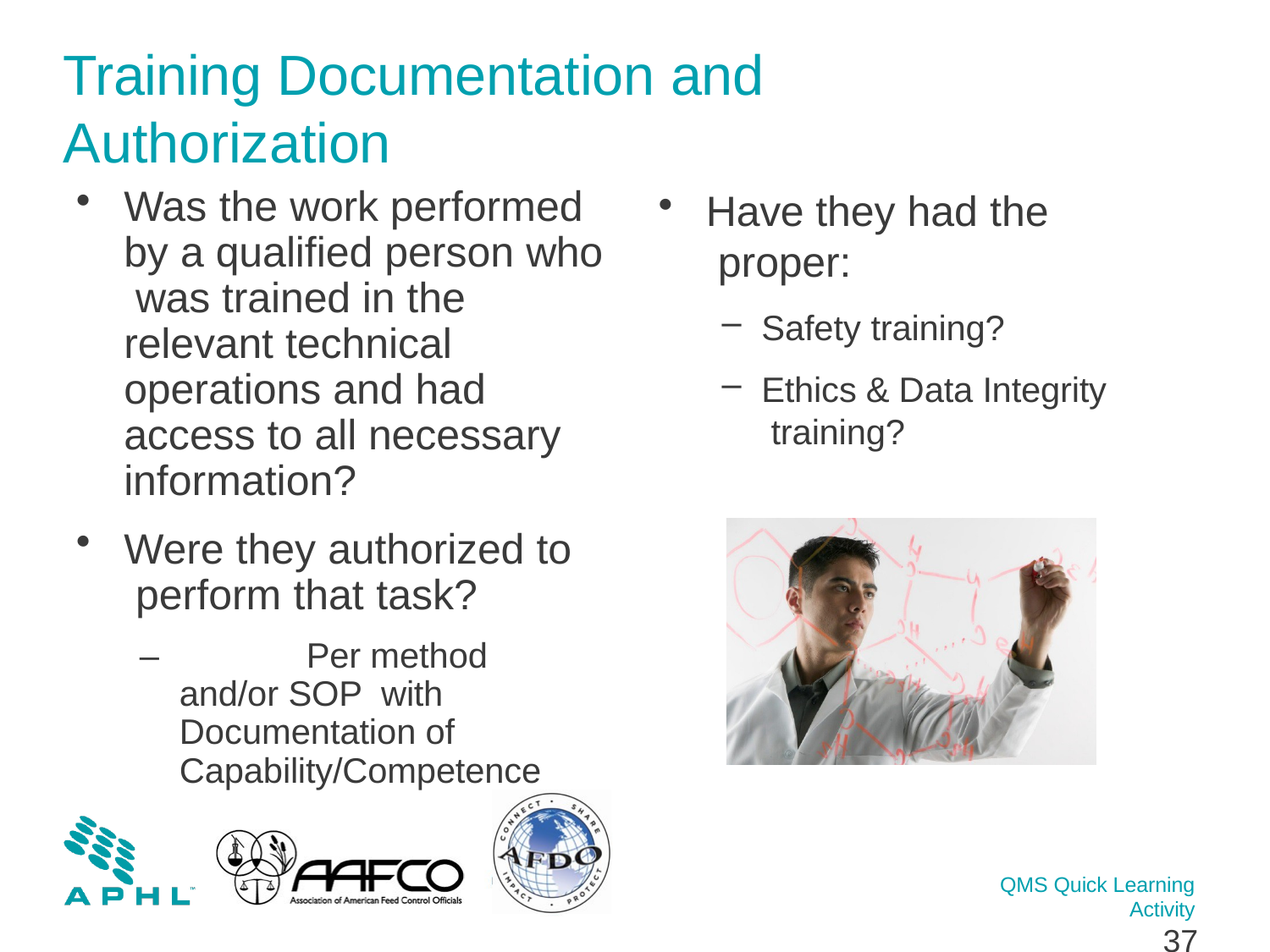

# Training Documentation and Authorization
Was the work performed  by a qualified person who  was trained in the  relevant technical  operations and had  access to all necessary  information?
Were they authorized to  perform that task?
–		Per method and/or SOP  with Documentation of  Capability/Competence
Have they had the  proper:
Safety training?
Ethics & Data Integrity  training?

QMS Quick Learning Activity
37